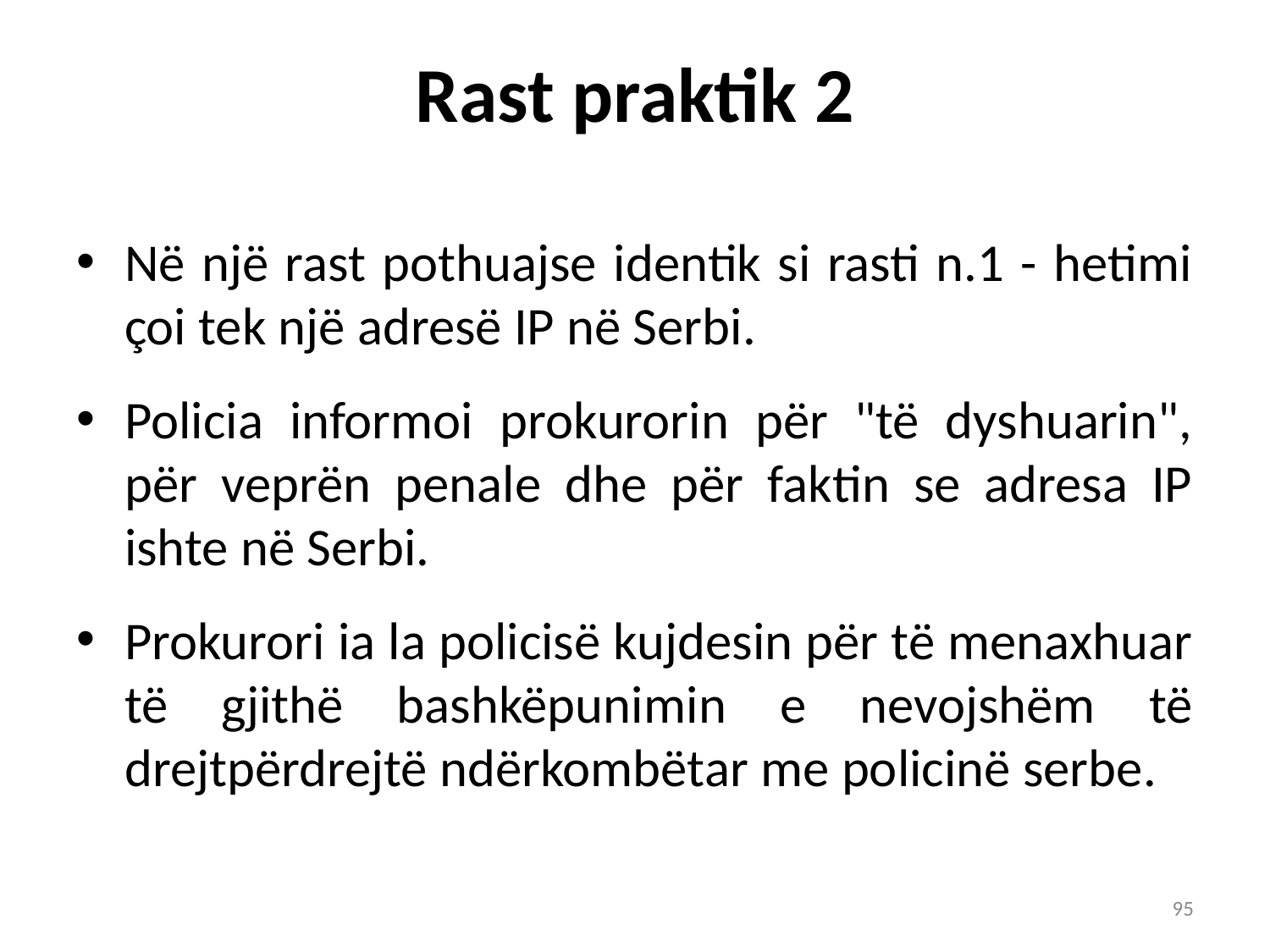

# Rast praktik 2
Në një rast pothuajse identik si rasti n.1 - hetimi çoi tek një adresë IP në Serbi.
Policia informoi prokurorin për "të dyshuarin", për veprën penale dhe për faktin se adresa IP ishte në Serbi.
Prokurori ia la policisë kujdesin për të menaxhuar të gjithë bashkëpunimin e nevojshëm të drejtpërdrejtë ndërkombëtar me policinë serbe.

95